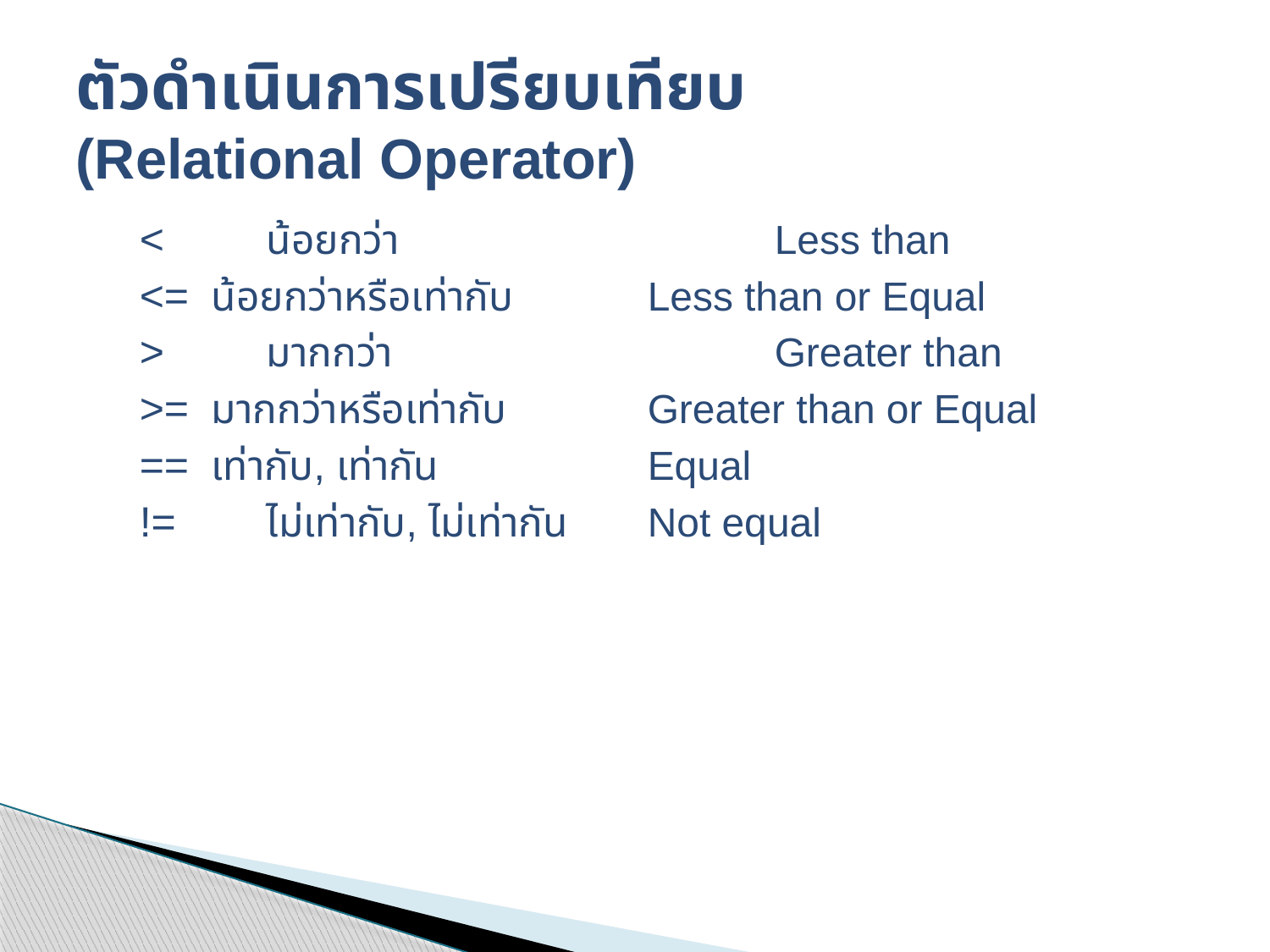

# ตัวดำเนินการเปรียบเทียบ (Relational Operator)
<  	น้อยกว่า  			Less than
<=  น้อยกว่าหรือเท่ากับ  	Less than or Equal
>  	มากกว่า  			Greater than
>=  มากกว่าหรือเท่ากับ  	Greater than or Equal
==  เท่ากับ, เท่ากัน  		Equal
!= 	ไม่เท่ากับ, ไม่เท่ากัน  	Not equal